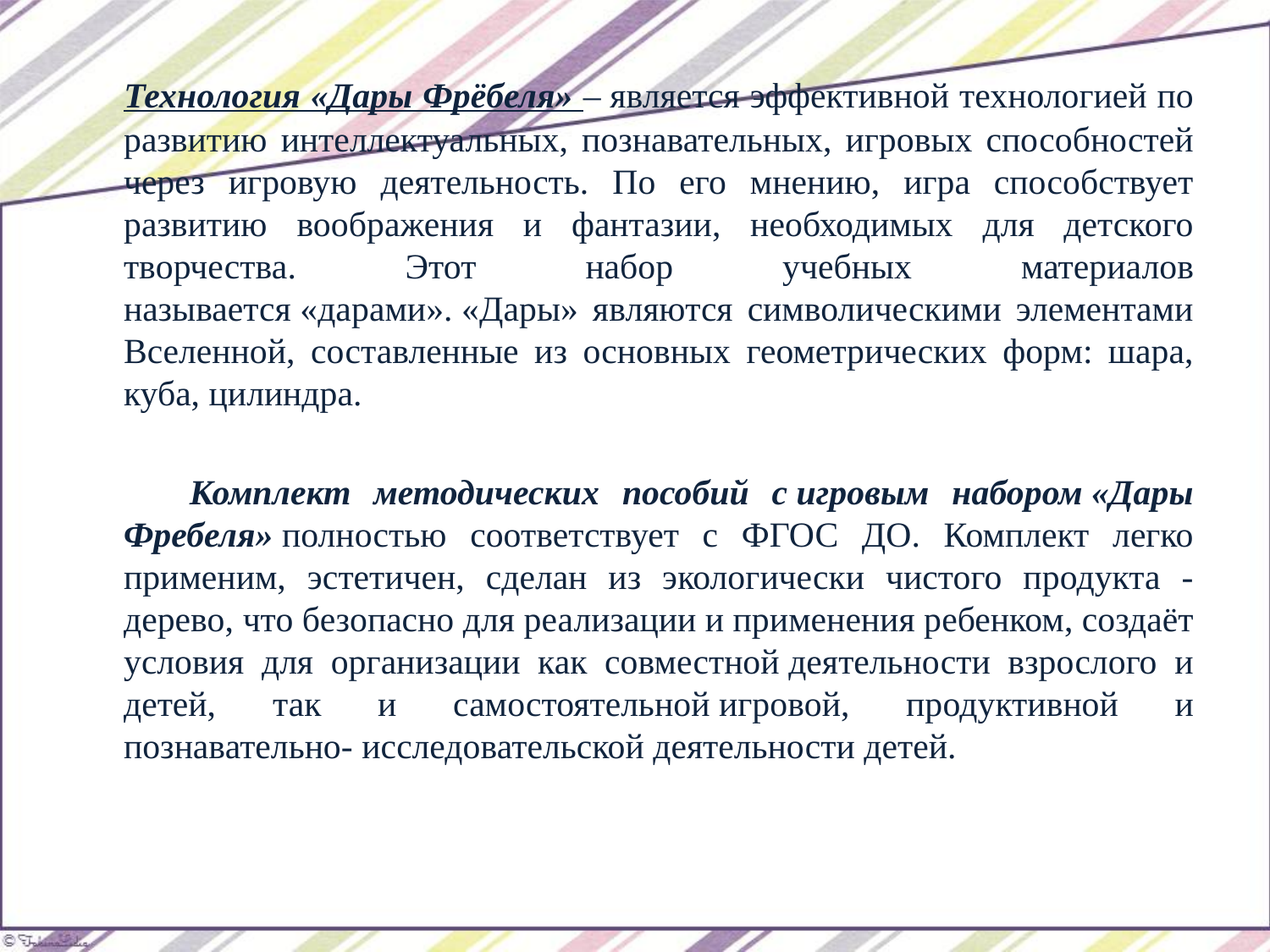

#
    Технология «Дары Фрёбеля» – является эффективной технологией по развитию интеллектуальных, познавательных, игровых способностей через игровую деятельность. По его мнению, игра способствует развитию воображения и фантазии, необходимых для детского творчества. Этот набор учебных материалов называется «дарами». «Дары» являются символическими элементами Вселенной, составленные из основных геометрических форм: шара, куба, цилиндра.

     Комплект методических пособий с игровым набором «Дары Фребеля» полностью соответствует с ФГОС ДО. Комплект легко применим, эстетичен, сделан из экологически чистого продукта - дерево, что безопасно для реализации и применения ребенком, создаёт условия для организации как совместной деятельности взрослого и детей, так и самостоятельной игровой, продуктивной и познавательно- исследовательской деятельности детей.